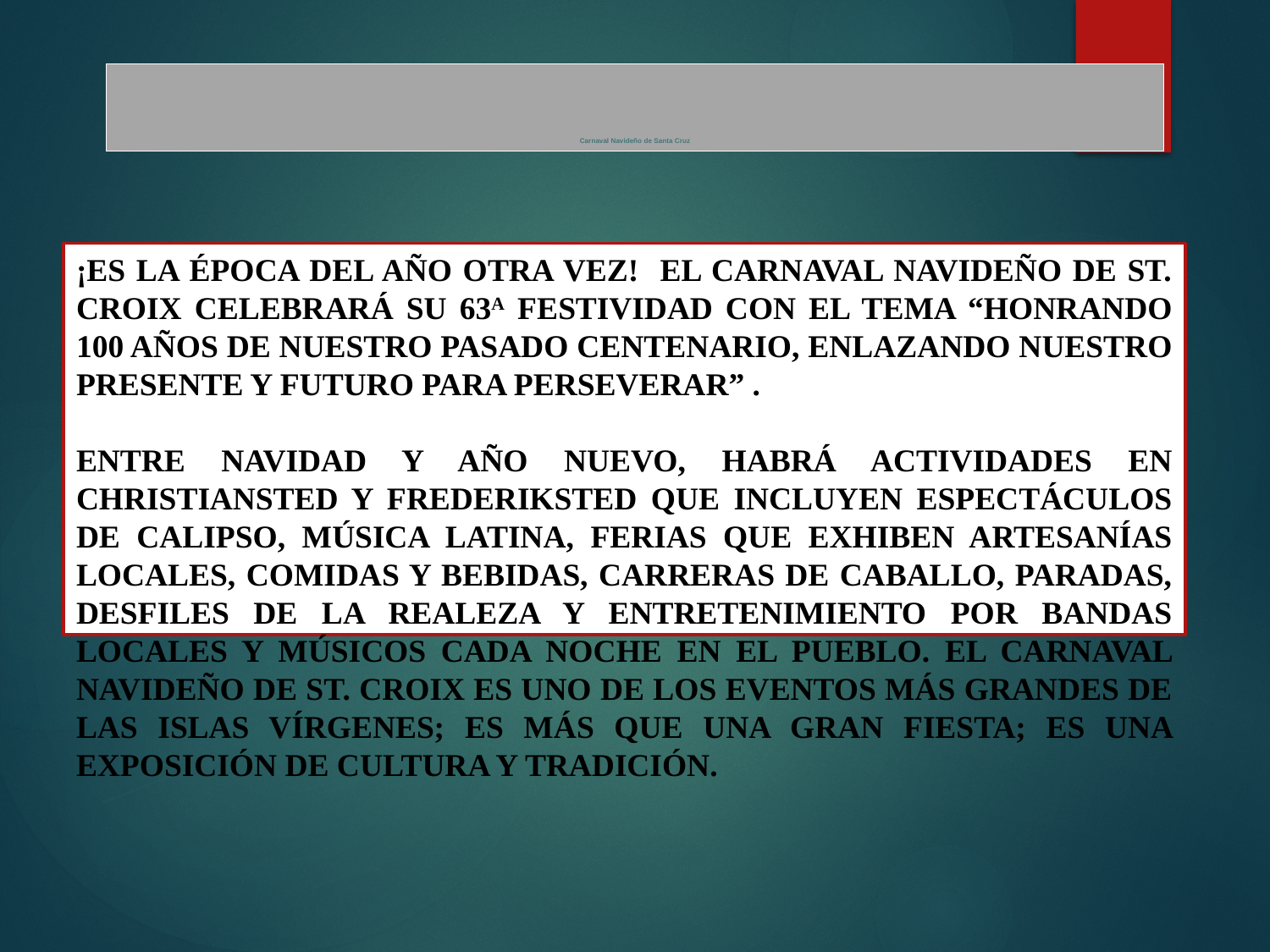

# Carnaval Navideño de Santa Cruz
¡Es la época del año otra vez!  El Carnaval Navideño de St. Croix celebrará su 63a festividad con el tema “Honrando 100 años de nuestro pasado Centenario, enlazando nuestro Presente y Futuro para Perseverar” .

Entre Navidad y Año Nuevo, habrá actividades en Christiansted y Frederiksted que incluyen espectáculos de calipso, música latina, ferias que exhiben artesanías locales, comidas y bebidas, carreras de caballo, paradas, desfiles de la realeza y entretenimiento por bandas locales y músicos cada noche en el pueblo. El Carnaval Navideño de St. Croix es uno de los eventos más grandes de las Islas Vírgenes; es más que una gran fiesta; es una exposición de cultura y tradición.